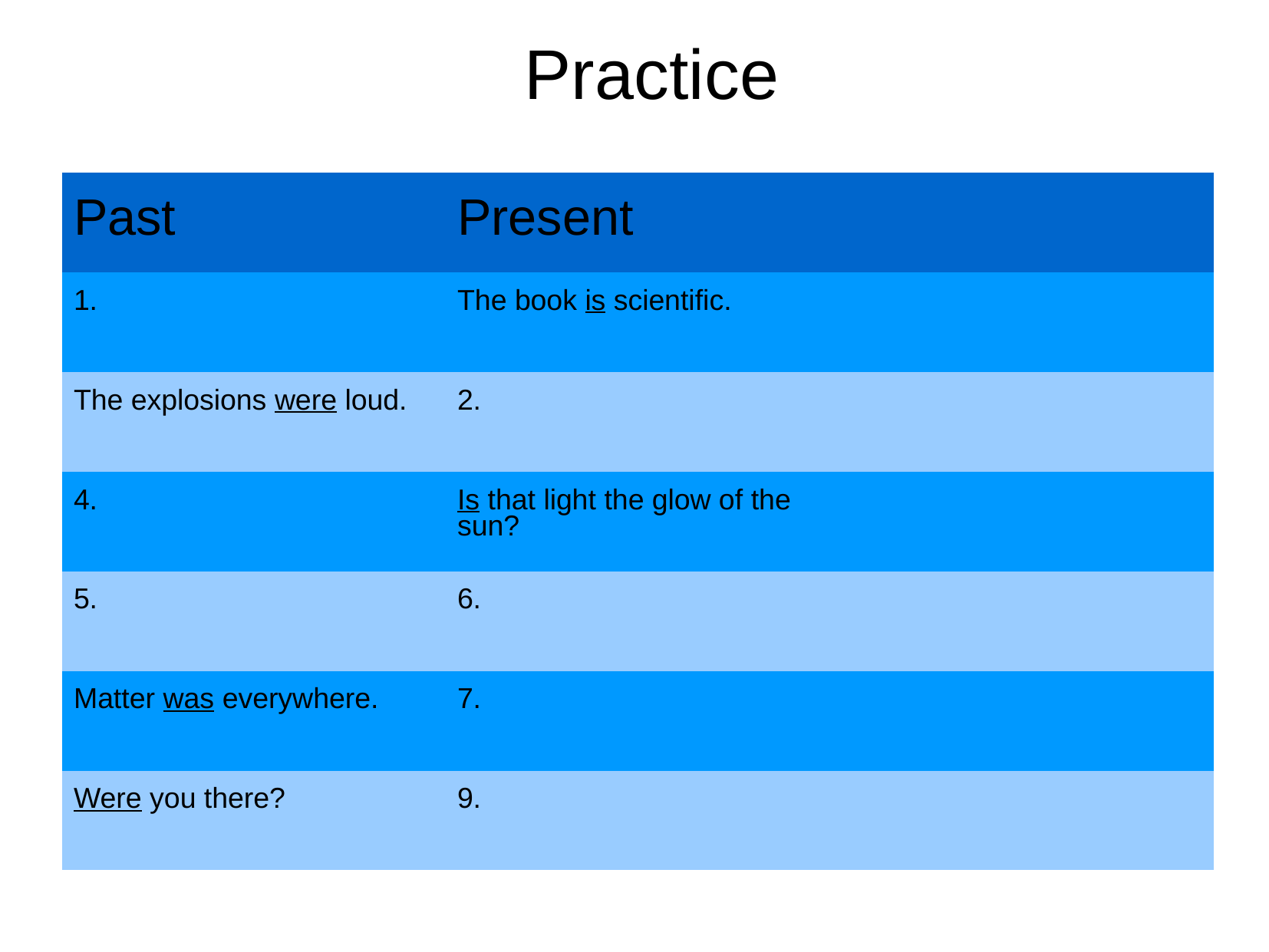

Practice
| Past | Present |  |
| --- | --- | --- |
| 1. | The book is scientific. |  |
| The explosions were loud. | 2. |  |
| 4. | Is that light the glow of the sun? |  |
| 5. | 6. |  |
| Matter was everywhere. | 7. |  |
| Were you there? | 9. |  |